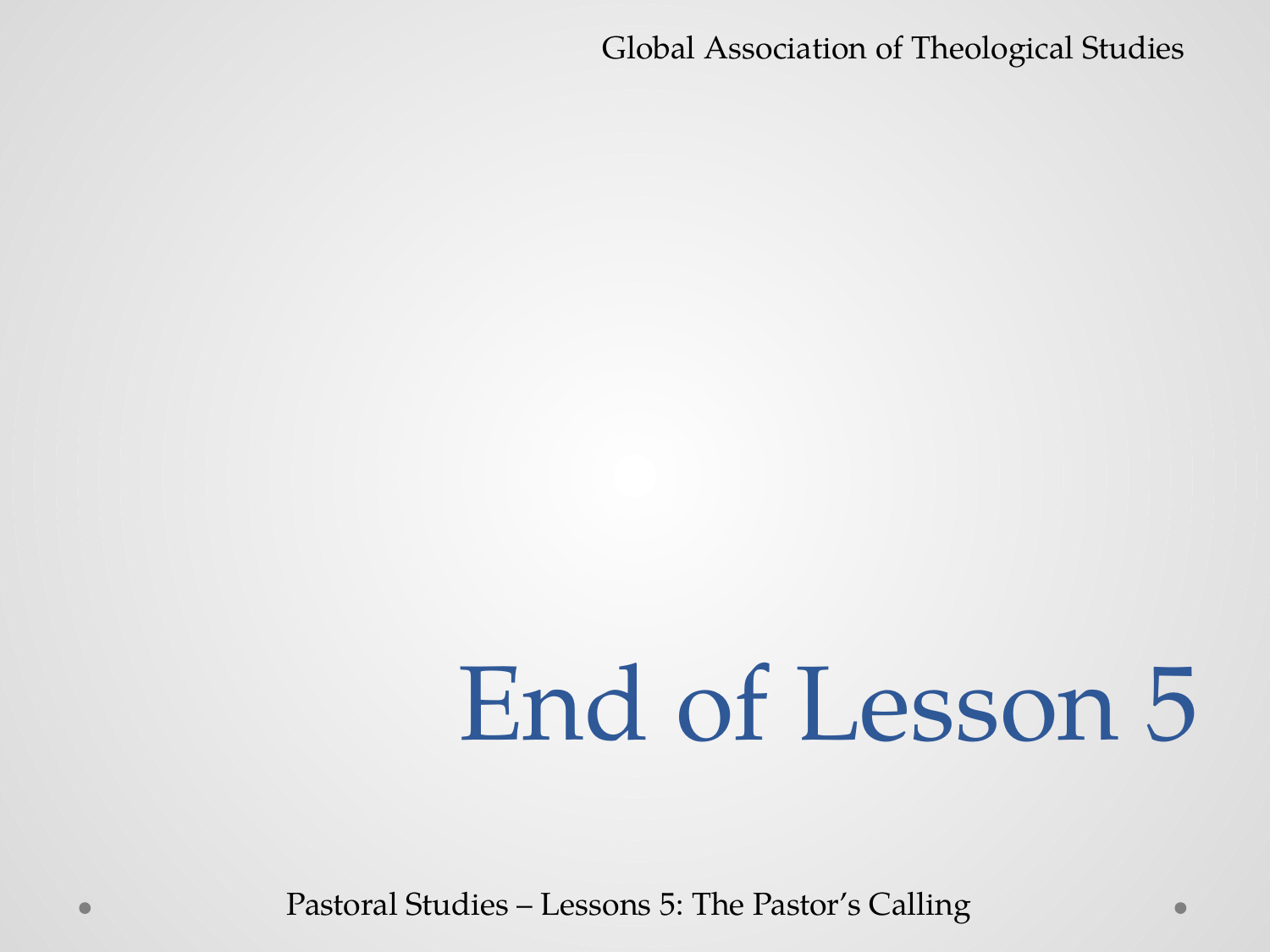

Global Association of Theological Studies
# End of Lesson 5
Pastoral Studies – Lessons 5: The Pastor’s Calling